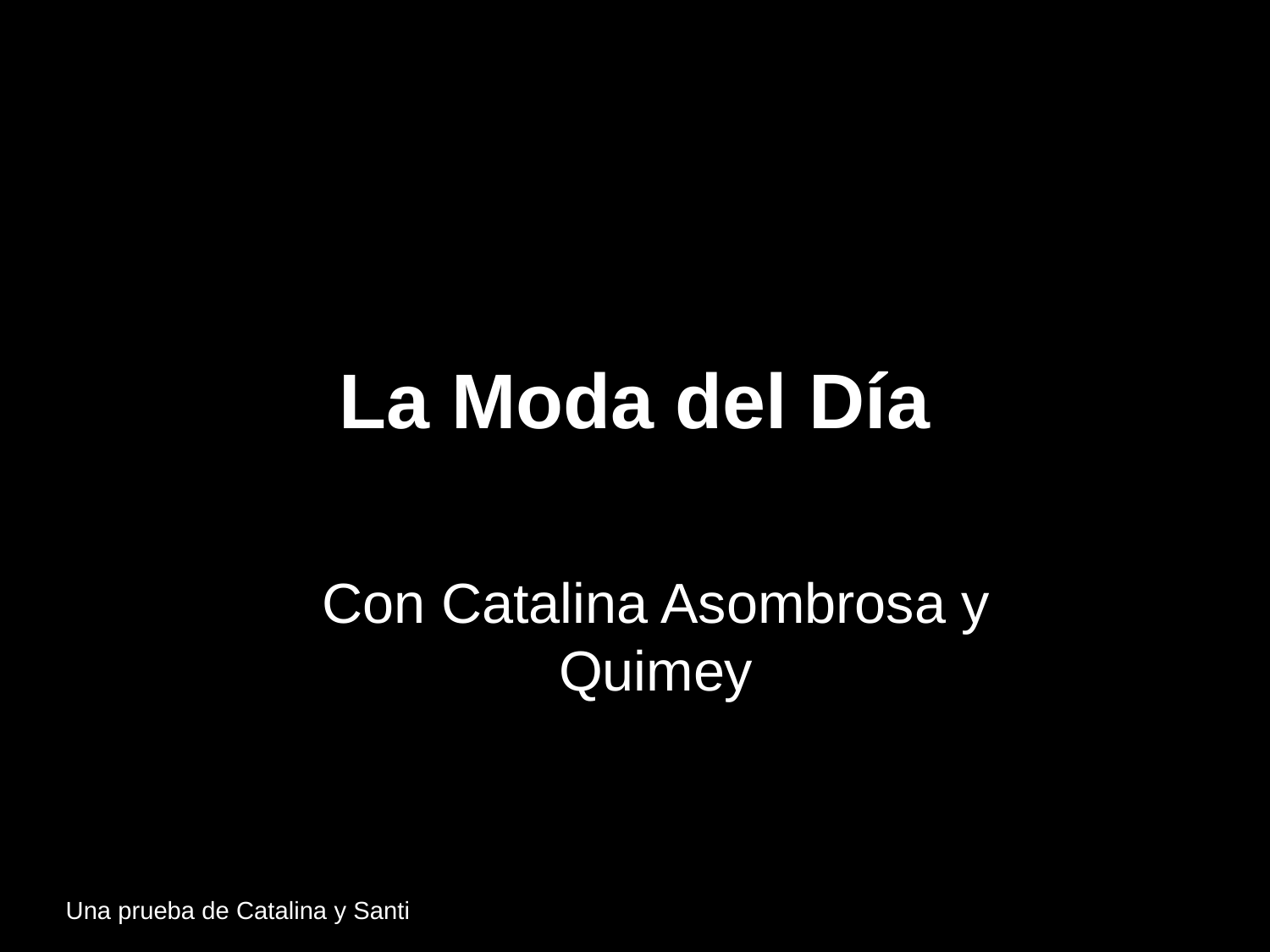

# La Moda del Día
Con Catalina Asombrosa y Quimey
Una prueba de Catalina y Santi